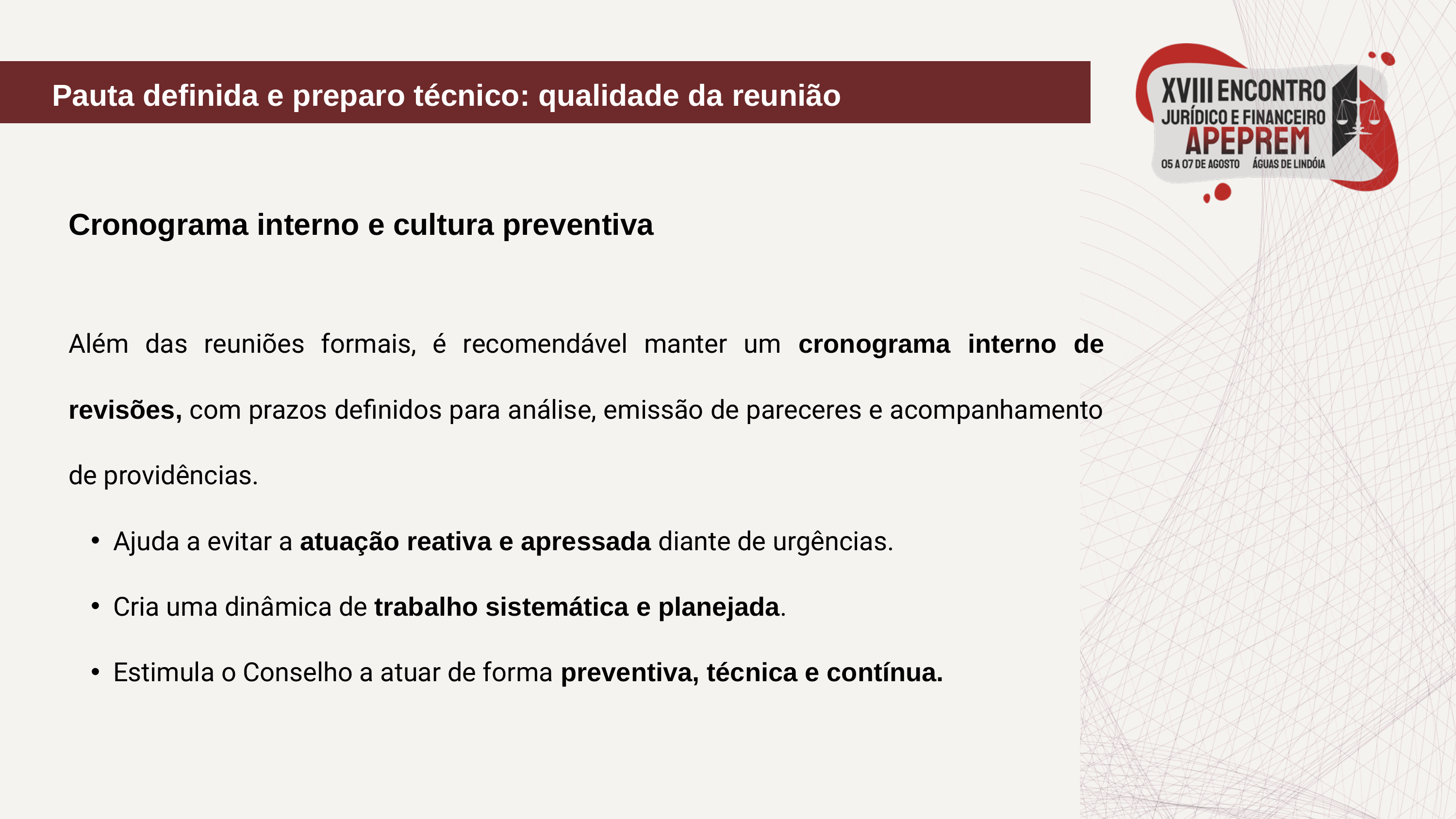

Pauta definida e preparo técnico: qualidade da reunião
Cronograma interno e cultura preventiva
Além das reuniões formais, é recomendável manter um cronograma interno de revisões, com prazos definidos para análise, emissão de pareceres e acompanhamento de providências.
Ajuda a evitar a atuação reativa e apressada diante de urgências.
Cria uma dinâmica de trabalho sistemática e planejada.
Estimula o Conselho a atuar de forma preventiva, técnica e contínua.